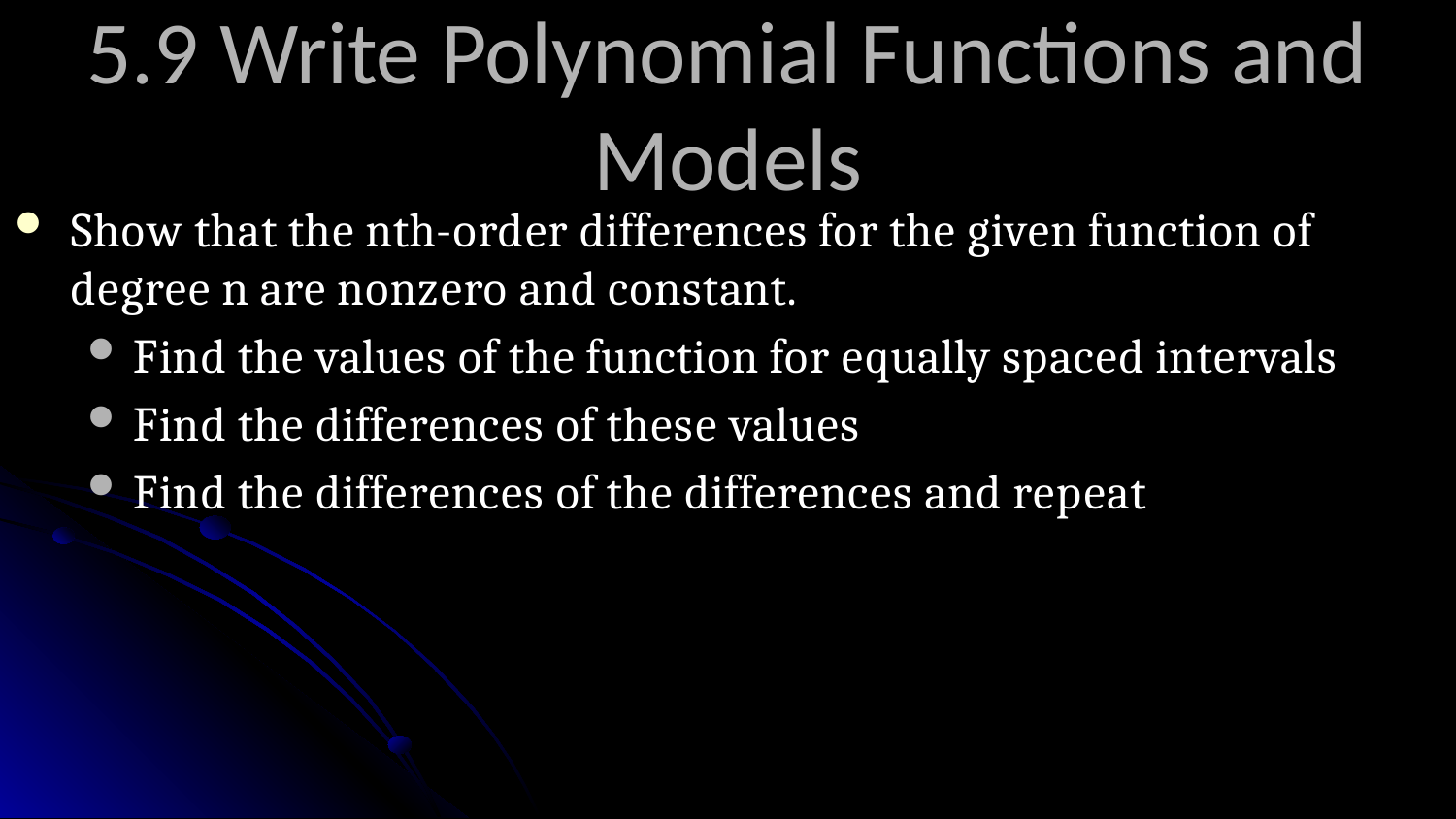

# 5.9 Write Polynomial Functions and Models
Show that the nth-order differences for the given function of degree n are nonzero and constant.
Find the values of the function for equally spaced intervals
Find the differences of these values
Find the differences of the differences and repeat